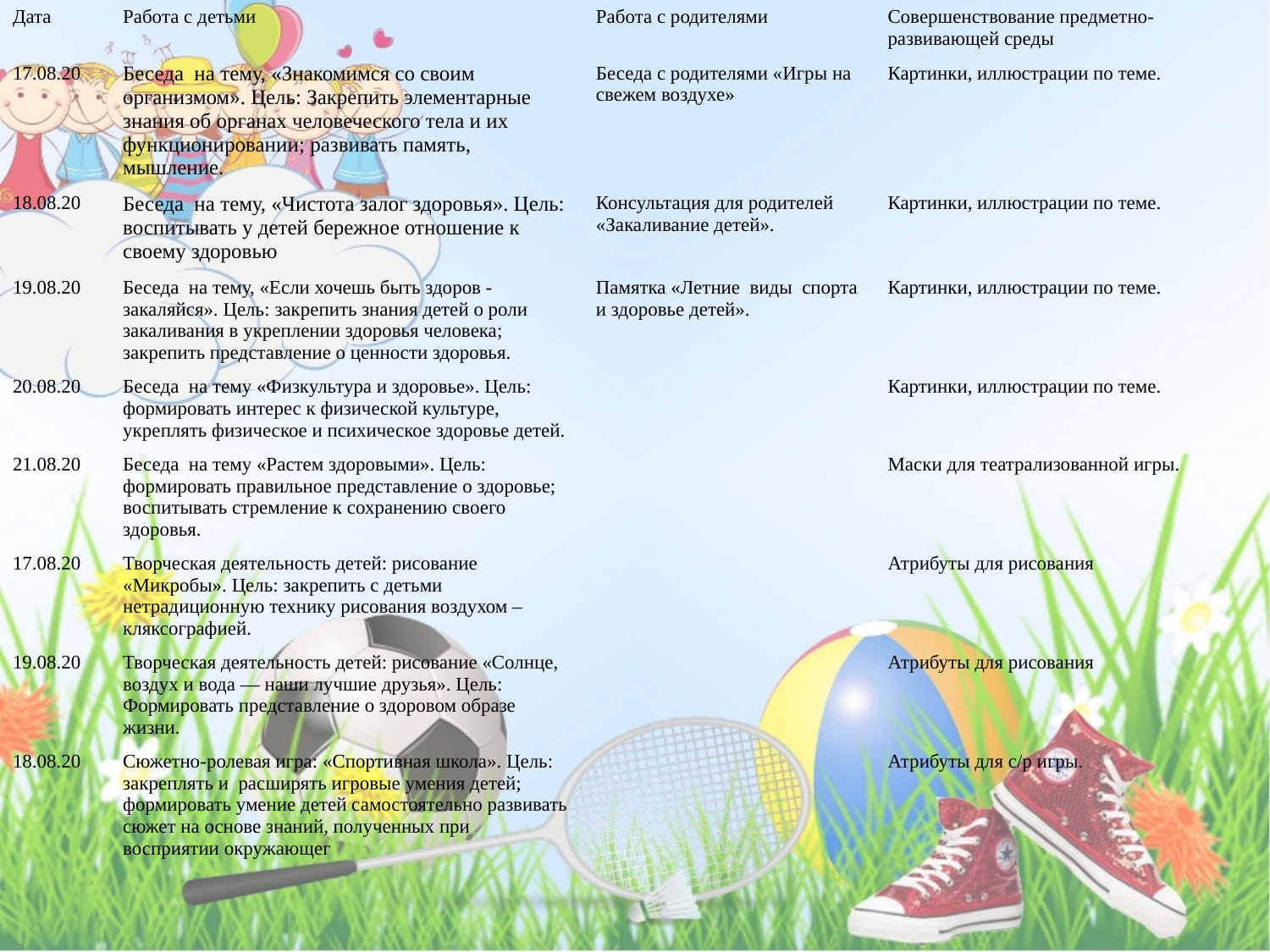

| Дата | Работа с детьми | Работа с родителями | Совершенствование предметно-развивающей среды |
| --- | --- | --- | --- |
| 17.08.20 | Беседа на тему, «Знакомимся со своим организмом». Цель: Закрепить элементарные знания об органах человеческого тела и их функционировании; развивать память, мышление. | Беседа с родителями «Игры на свежем воздухе» | Картинки, иллюстрации по теме. |
| 18.08.20 | Беседа на тему, «Чистота залог здоровья». Цель: воспитывать у детей бережное отношение к своему здоровью | Консультация для родителей «Закаливание детей». | Картинки, иллюстрации по теме. |
| 19.08.20 | Беседа на тему, «Если хочешь быть здоров - закаляйся». Цель: закрепить знания детей о роли закаливания в укреплении здоровья человека; закрепить представление о ценности здоровья. | Памятка «Летние виды спорта и здоровье детей». | Картинки, иллюстрации по теме. |
| 20.08.20 | Беседа на тему «Физкультура и здоровье». Цель: формировать интерес к физической культуре, укреплять физическое и психическое здоровье детей. |  | Картинки, иллюстрации по теме. |
| 21.08.20 | Беседа на тему «Растем здоровыми». Цель: формировать правильное представление о здоровье; воспитывать стремление к сохранению своего здоровья. |  | Маски для театрализованной игры. |
| 17.08.20 | Творческая деятельность детей: рисование «Микробы». Цель: закрепить с детьми нетрадиционную технику рисования воздухом – кляксографией. |  | Атрибуты для рисования |
| 19.08.20 | Творческая деятельность детей: рисование «Солнце, воздух и вода — наши лучшие друзья». Цель: Формировать представление о здоровом образе жизни. |  | Атрибуты для рисования |
| 18.08.20 | Сюжетно-ролевая игра: «Спортивная школа». Цель: закреплять и расширять игровые умения детей; формировать умение детей самостоятельно развивать сюжет на основе знаний, полученных при восприятии окружающег |  | Атрибуты для с/р игры. |